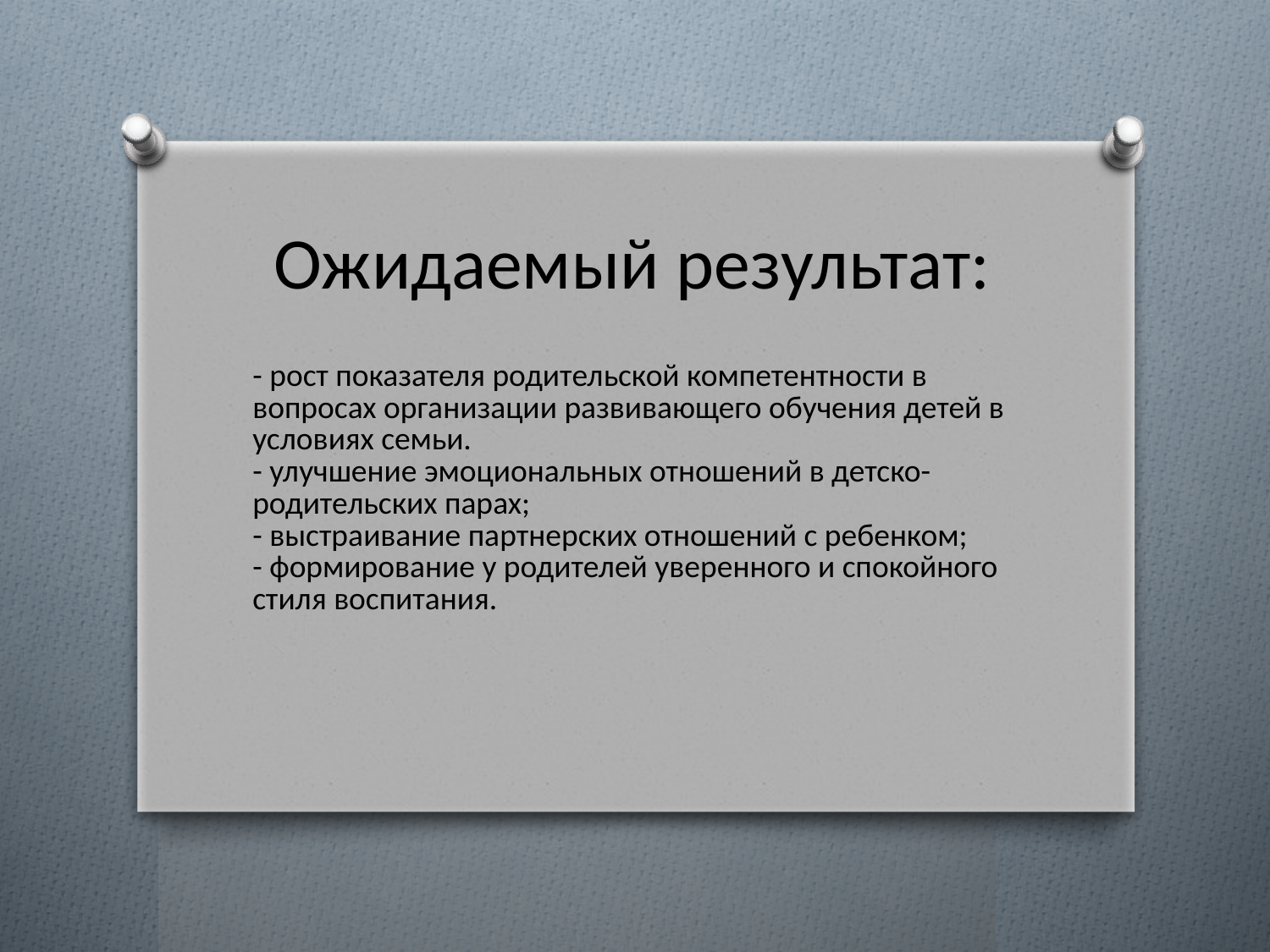

# Ожидаемый результат:
- рост показателя родительской компетентности в вопросах организации развивающего обучения детей в условиях семьи.
- улучшение эмоциональных отношений в детско-родительских парах;
- выстраивание партнерских отношений с ребенком;
- формирование у родителей уверенного и спокойного стиля воспитания.